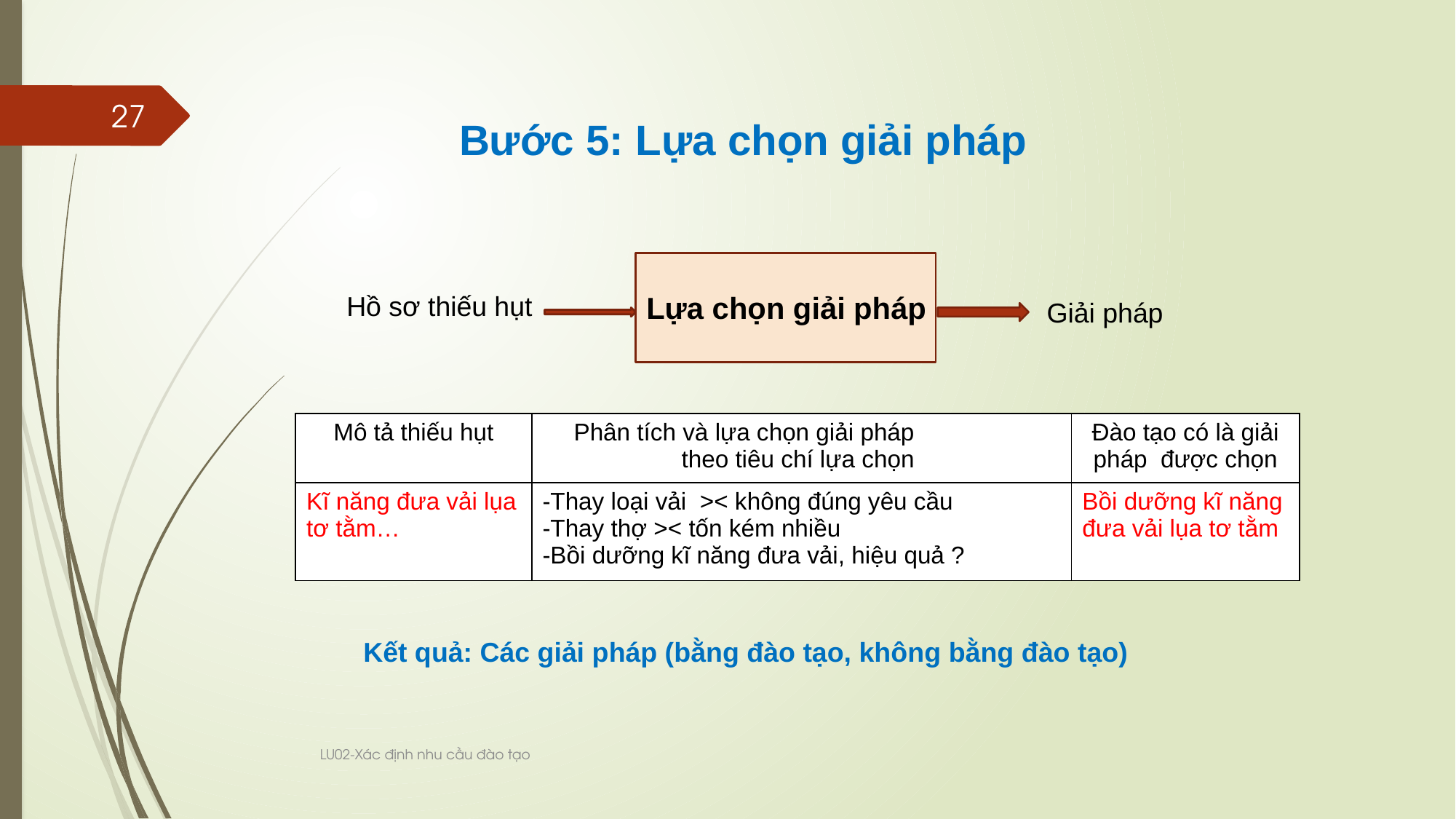

27
Bước 5: Lựa chọn giải pháp

Hồ sơ thiếu hụt
Lựa chọn giải pháp
      Giải pháp

| Mô tả thiếu hụt | Phân tích và lựa chọn giải pháp theo tiêu chí lựa chọn | Đào tạo có là giải pháp được chọn |
| --- | --- | --- |
| Kĩ năng đưa vải lụa tơ tằm… | -Thay loại vải >< không đúng yêu cầu -Thay thợ >< tốn kém nhiều -Bồi dưỡng kĩ năng đưa vải, hiệu quả ? | Bồi dưỡng kĩ năng đưa vải lụa tơ tằm |
Kết quả: Các giải pháp (bằng đào tạo, không bằng đào tạo)
LU02-Xác định nhu cầu đào tạo